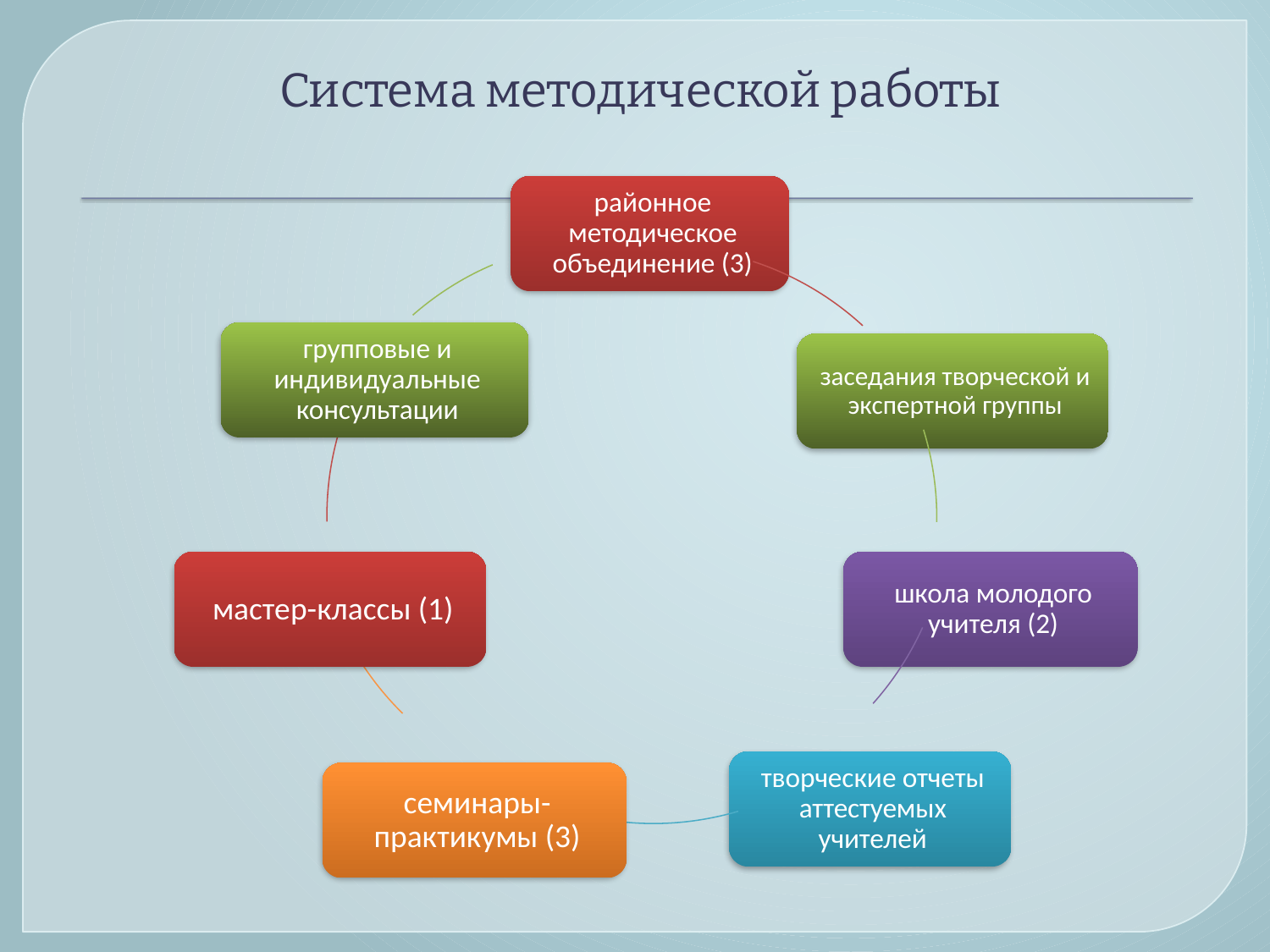

# Система методической работы
районное методическое объединение (3)
заседания творческой и экспертной группы
школа молодого учителя (2)
творческие отчеты аттестуемых учителей
семинары-практикумы (3)
мастер-классы (1)
групповые и индивидуальные консультации